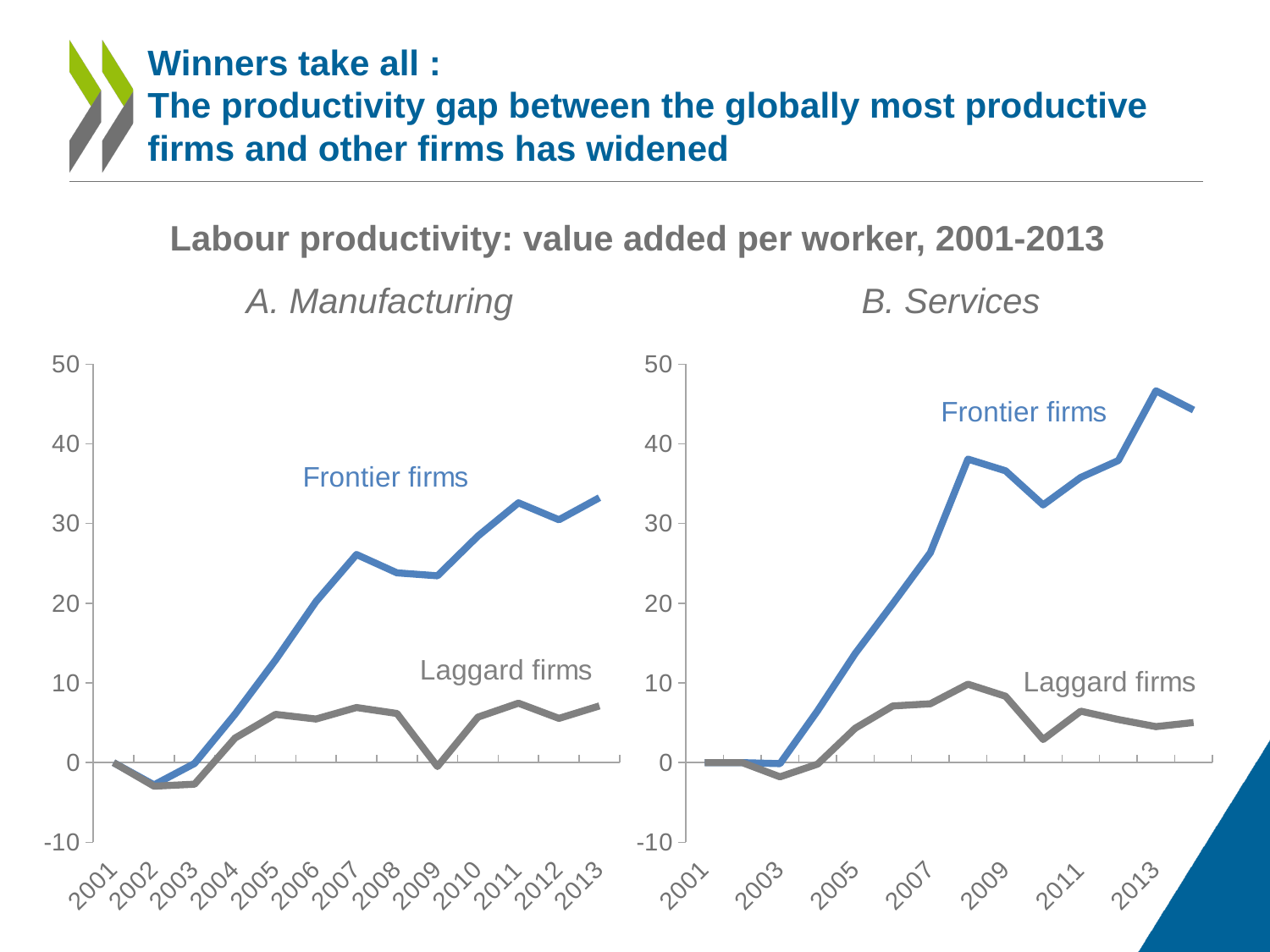

# Winners take all : The productivity gap between the globally most productive firms and other firms has widened

Labour productivity: value added per worker, 2001-2013
A. Manufacturing
B. Services

### Chart

| Category | Frontier | Laggards |
|---|---|---|
| 2001 | 0.0 | 0.0 |
| 2002 | -2.79054 | -2.952 |
| 2003 | -0.10128 | -2.70052 |
| 2004 | 6.08397 | 3.08542 |
| 2005 | 12.87365 | 6.055540000000001 |
| 2006 | 20.21752 | 5.47447 |
| 2007 | 26.117810000000002 | 6.915 |
| 2008 | 23.81239 | 6.1712299999999995 |
| 2009 | 23.44618 | -0.48561000000000004 |
| 2010 | 28.42808 | 5.71127 |
| 2011 | 32.59573 | 7.462879999999999 |
| 2012 | 30.47286 | 5.555630000000001 |
| 2013 | 33.2408 | 7.11546 |

### Chart

| Category | Frontier | Laggards |
|---|---|---|
| 2001 | 0.0 | 0.0 |
| 2002 | 0.0 | 0.0 |
| 2003 | -0.12732 | -1.77889 |
| 2004 | 6.51531 | -0.18186000000000002 |
| 2005 | 13.682739999999999 | 4.31585 |
| 2006 | 19.93875 | 7.109070000000001 |
| 2007 | 26.338099999999997 | 7.38497 |
| 2008 | 38.08374 | 9.8423 |
| 2009 | 36.61642 | 8.33073 |
| 2010 | 32.329750000000004 | 2.90957 |
| 2011 | 35.778330000000004 | 6.460190000000001 |
| 2012 | 37.9075 | 5.4087700000000005 |
| 2013 | 46.64726 | 4.51994 |